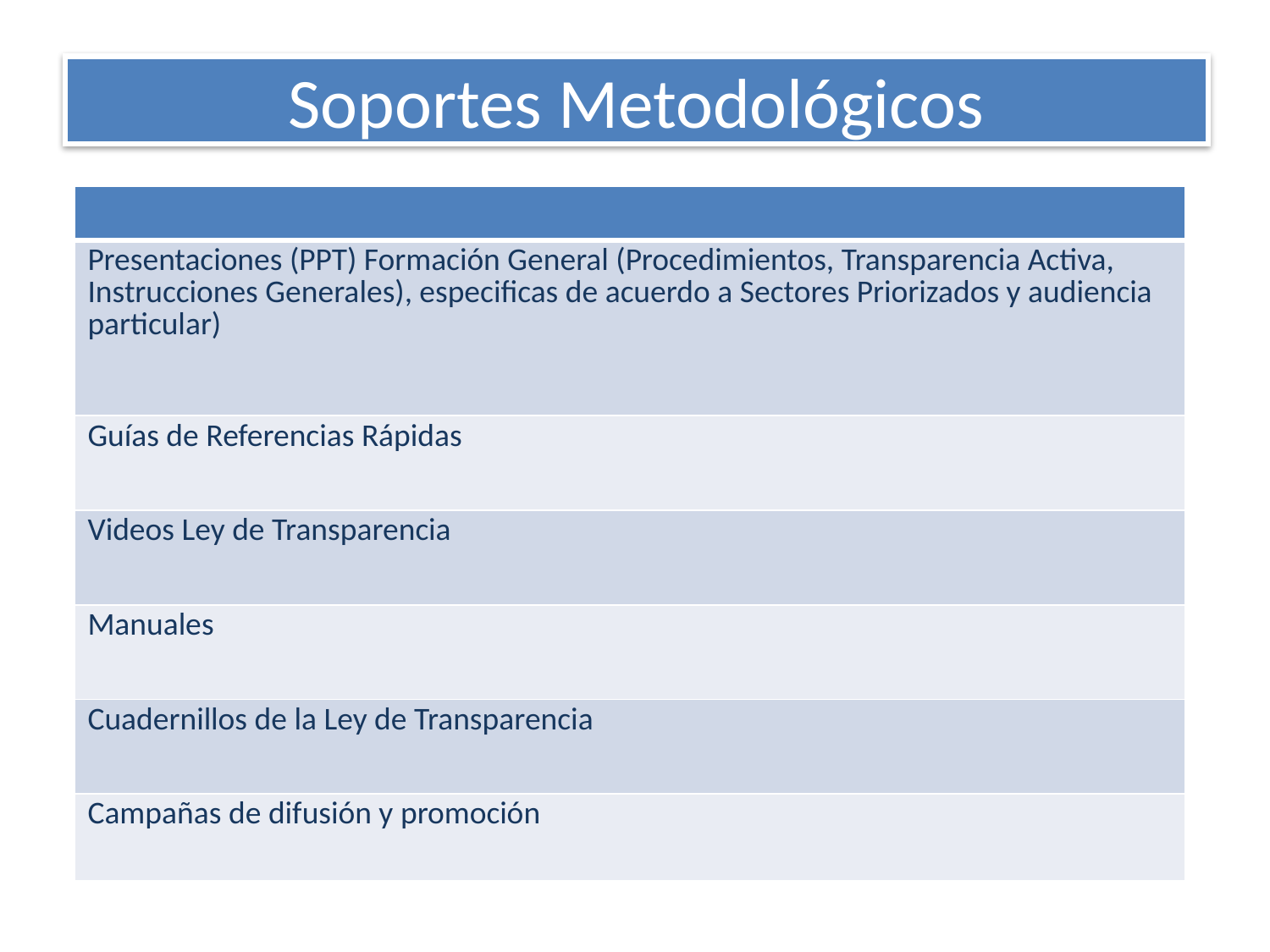

# Soportes Metodológicos
|  |
| --- |
| Presentaciones (PPT) Formación General (Procedimientos, Transparencia Activa, Instrucciones Generales), especificas de acuerdo a Sectores Priorizados y audiencia particular) |
| Guías de Referencias Rápidas |
| Videos Ley de Transparencia |
| Manuales |
| Cuadernillos de la Ley de Transparencia |
| Campañas de difusión y promoción |